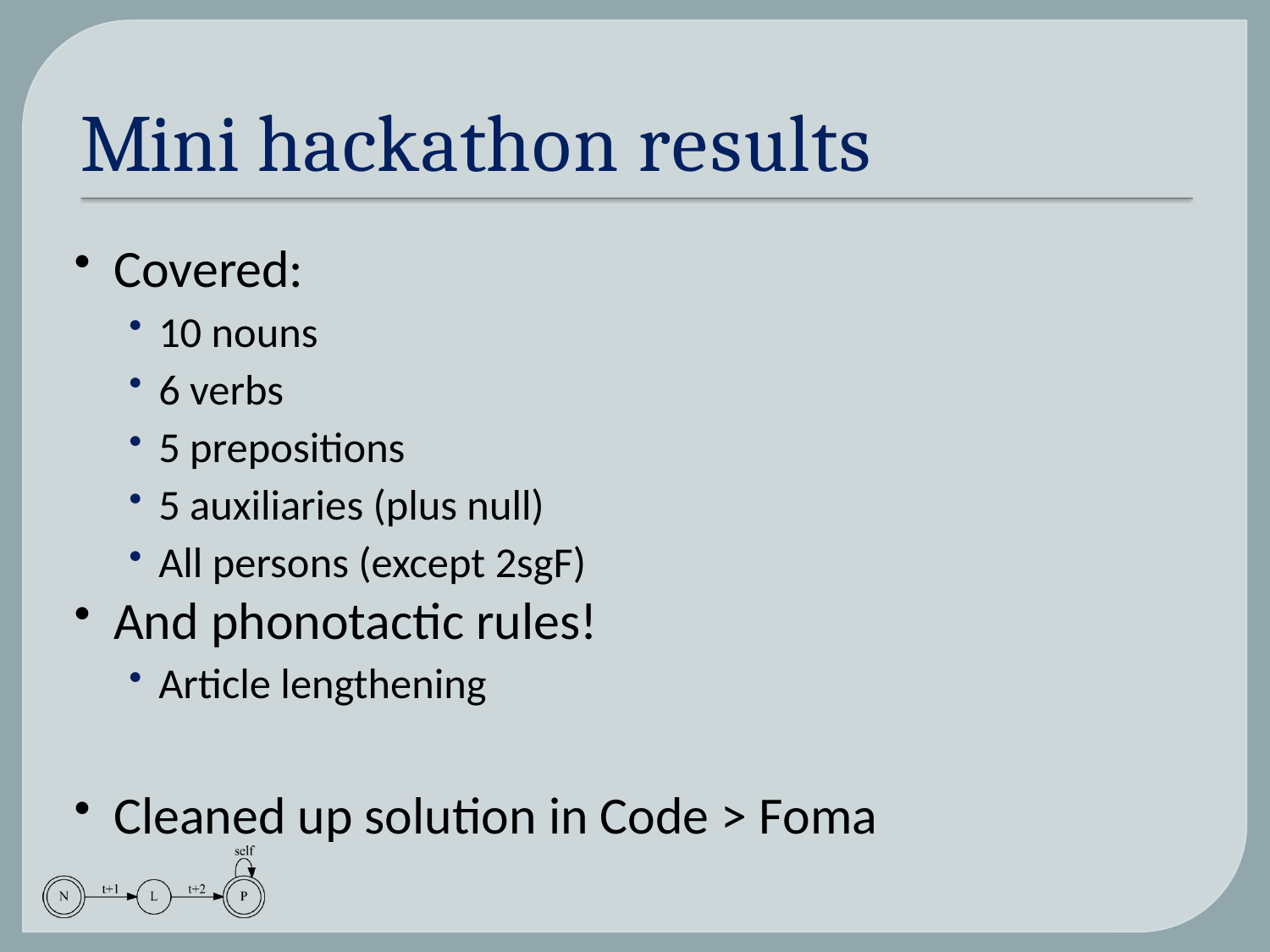

# Mini hackathon results
Covered:
10 nouns
6 verbs
5 prepositions
5 auxiliaries (plus null)
All persons (except 2sgF)
And phonotactic rules!
Article lengthening

Cleaned up solution in Code > Foma